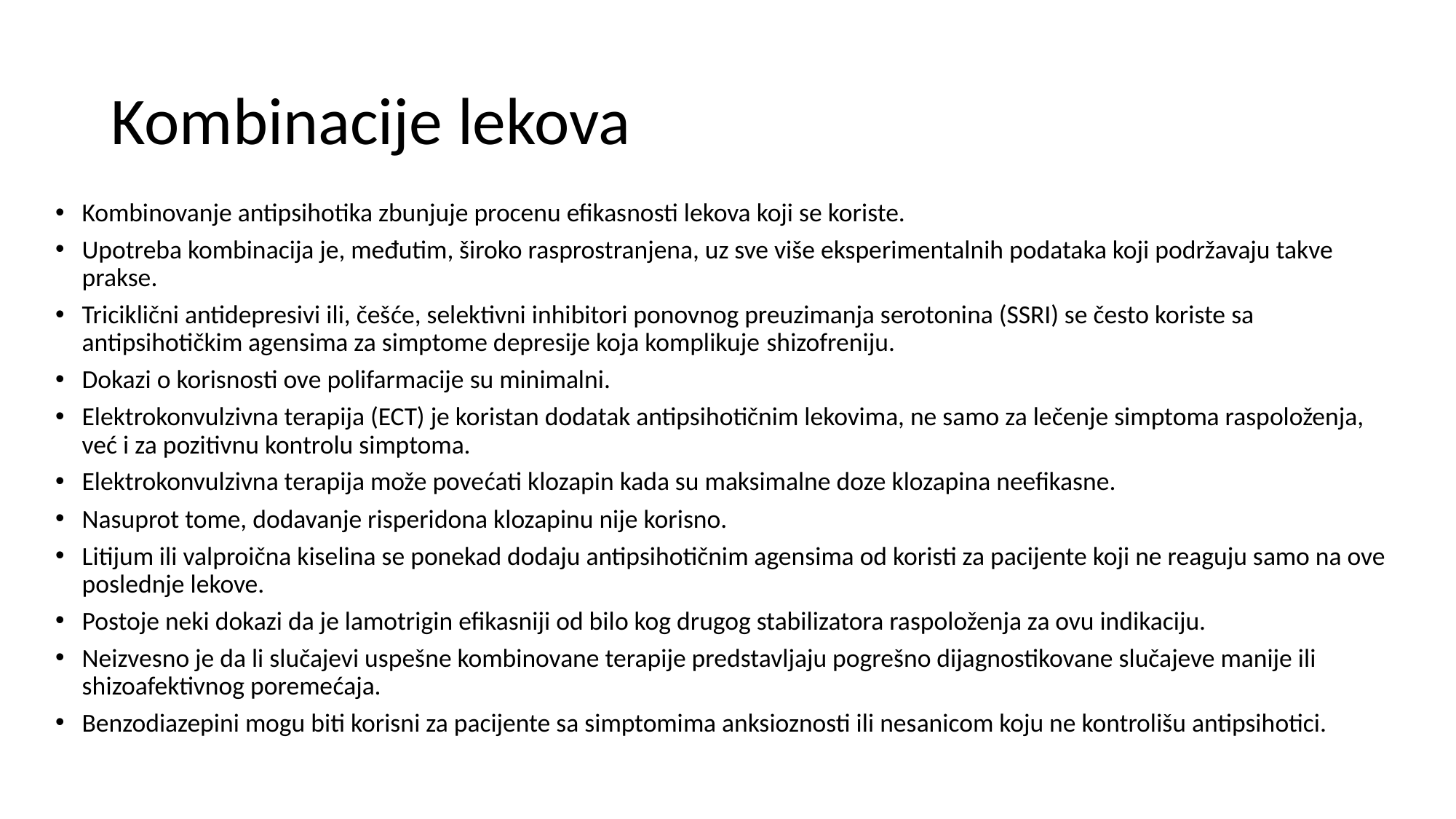

# Kombinacije lekova
Kombinovanje antipsihotika zbunjuje procenu efikasnosti lekova koji se koriste.
Upotreba kombinacija je, međutim, široko rasprostranjena, uz sve više eksperimentalnih podataka koji podržavaju takve prakse.
Triciklični antidepresivi ili, češće, selektivni inhibitori ponovnog preuzimanja serotonina (SSRI) se često koriste sa antipsihotičkim agensima za simptome depresije koja komplikuje shizofreniju.
Dokazi o korisnosti ove polifarmacije su minimalni.
Elektrokonvulzivna terapija (ECT) je koristan dodatak antipsihotičnim lekovima, ne samo za lečenje simptoma raspoloženja, već i za pozitivnu kontrolu simptoma.
Elektrokonvulzivna terapija može povećati klozapin kada su maksimalne doze klozapina neefikasne.
Nasuprot tome, dodavanje risperidona klozapinu nije korisno.
Litijum ili valproična kiselina se ponekad dodaju antipsihotičnim agensima od koristi za pacijente koji ne reaguju samo na ove poslednje lekove.
Postoje neki dokazi da je lamotrigin efikasniji od bilo kog drugog stabilizatora raspoloženja za ovu indikaciju.
Neizvesno je da li slučajevi uspešne kombinovane terapije predstavljaju pogrešno dijagnostikovane slučajeve manije ili shizoafektivnog poremećaja.
Benzodiazepini mogu biti korisni za pacijente sa simptomima anksioznosti ili nesanicom koju ne kontrolišu antipsihotici.